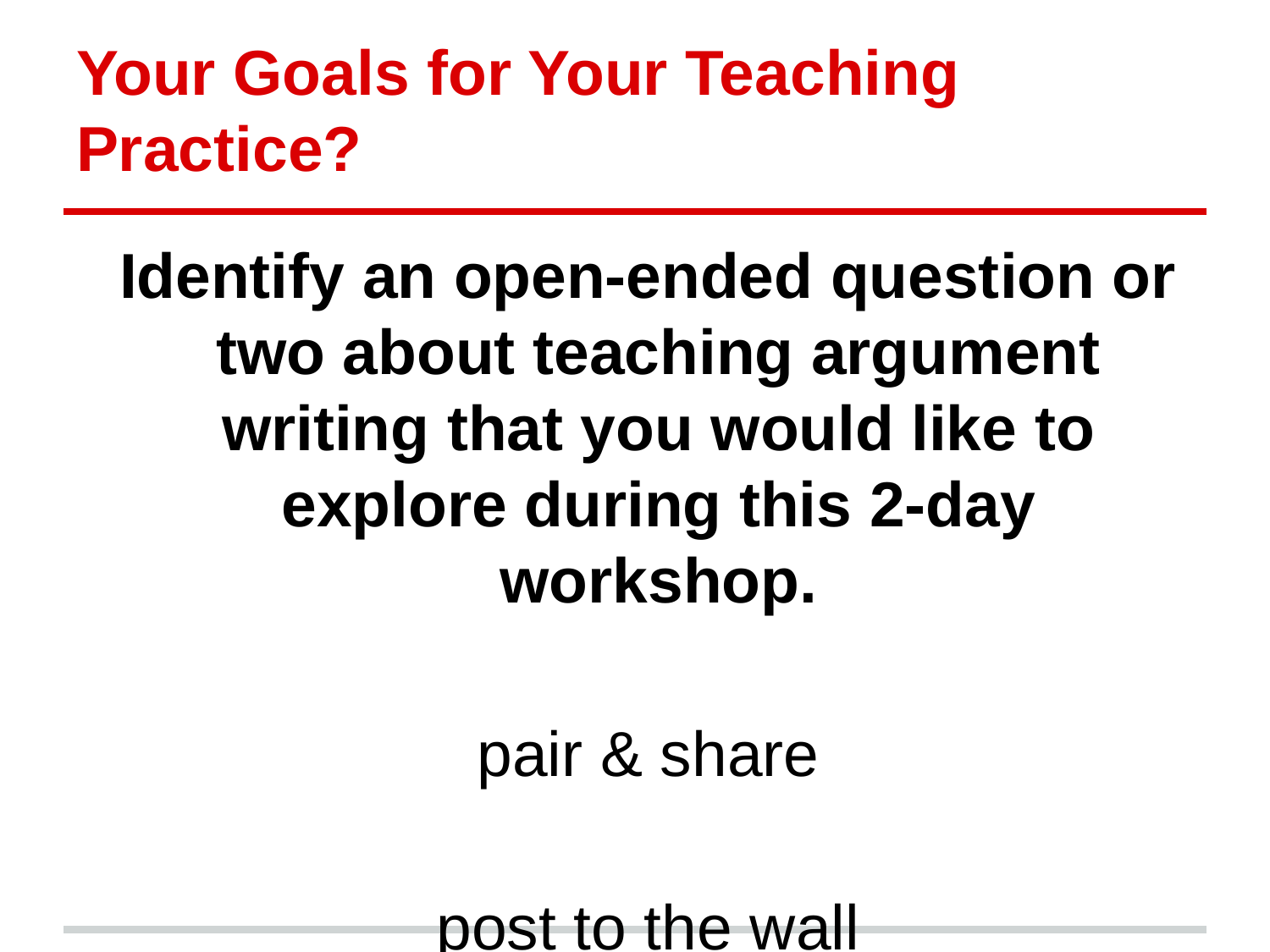

# Your Goals for Your Teaching Practice?
Identify an open-ended question or two about teaching argument writing that you would like to explore during this 2-day workshop.

pair & share

post to the wall